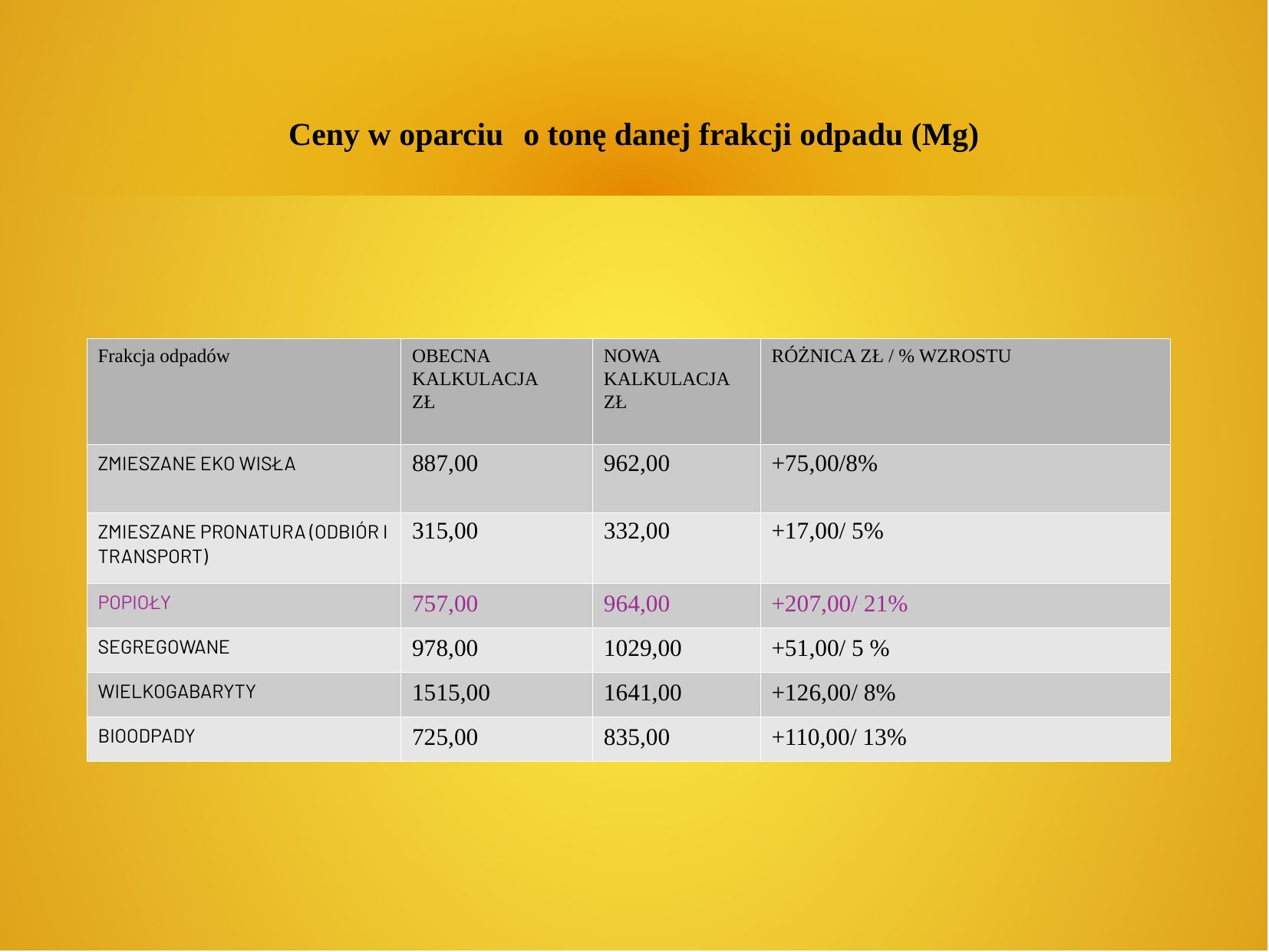

Ceny w oparciu o tonę danej frakcji odpadu (Mg)

| Frakcja odpadów | OBECNA KALKULACJA ZŁ | NOWA KALKULACJA ZŁ | RÓŻNICA ZŁ / % WZROSTU |
| --- | --- | --- | --- |
| ZMIESZANE EKO WISŁA | 887,00 | 962,00 | +75,00/8% |
| ZMIESZANE PRONATURA (ODBIÓR I TRANSPORT) | 315,00 | 332,00 | +17,00/ 5% |
| POPIOŁY | 757,00 | 964,00 | +207,00/ 21% |
| SEGREGOWANE | 978,00 | 1029,00 | +51,00/ 5 % |
| WIELKOGABARYTY | 1515,00 | 1641,00 | +126,00/ 8% |
| BIOODPADY | 725,00 | 835,00 | +110,00/ 13% |